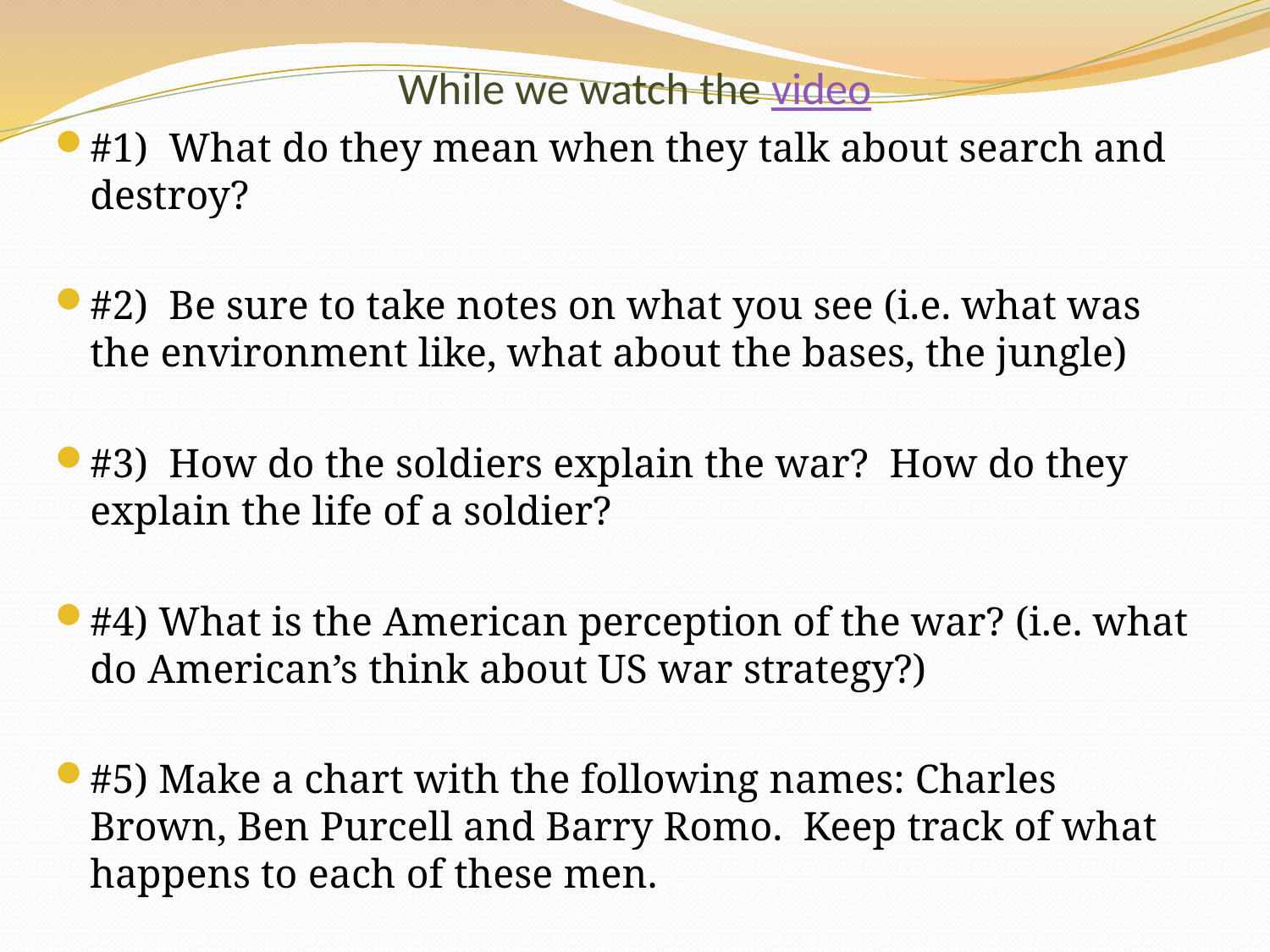

# While we watch the video
#1)  What do they mean when they talk about search and destroy?

#2)  Be sure to take notes on what you see (i.e. what was the environment like, what about the bases, the jungle)

#3)  How do the soldiers explain the war?  How do they explain the life of a soldier?

#4) What is the American perception of the war? (i.e. what do American’s think about US war strategy?)

#5) Make a chart with the following names: Charles Brown, Ben Purcell and Barry Romo.  Keep track of what happens to each of these men.